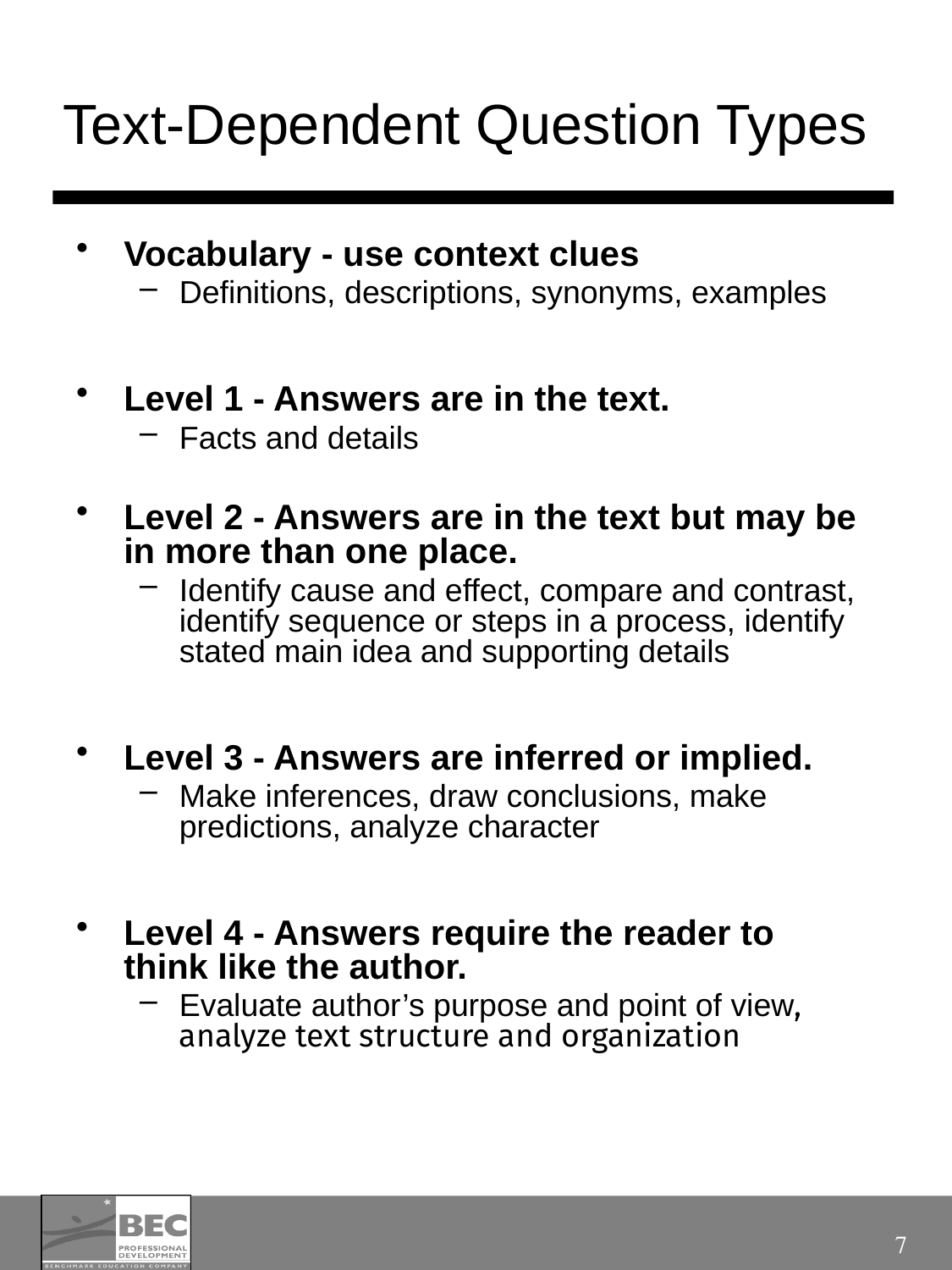

# Text-Dependent Question Types

Vocabulary - use context clues
Definitions, descriptions, synonyms, examples

Level 1 - Answers are in the text.
Facts and details

Level 2 - Answers are in the text but may be in more than one place.
Identify cause and effect, compare and contrast, identify sequence or steps in a process, identify stated main idea and supporting details

Level 3 - Answers are inferred or implied.
Make inferences, draw conclusions, make predictions, analyze character

Level 4 - Answers require the reader to think like the author.
Evaluate author’s purpose and point of view, analyze text structure and organization

7